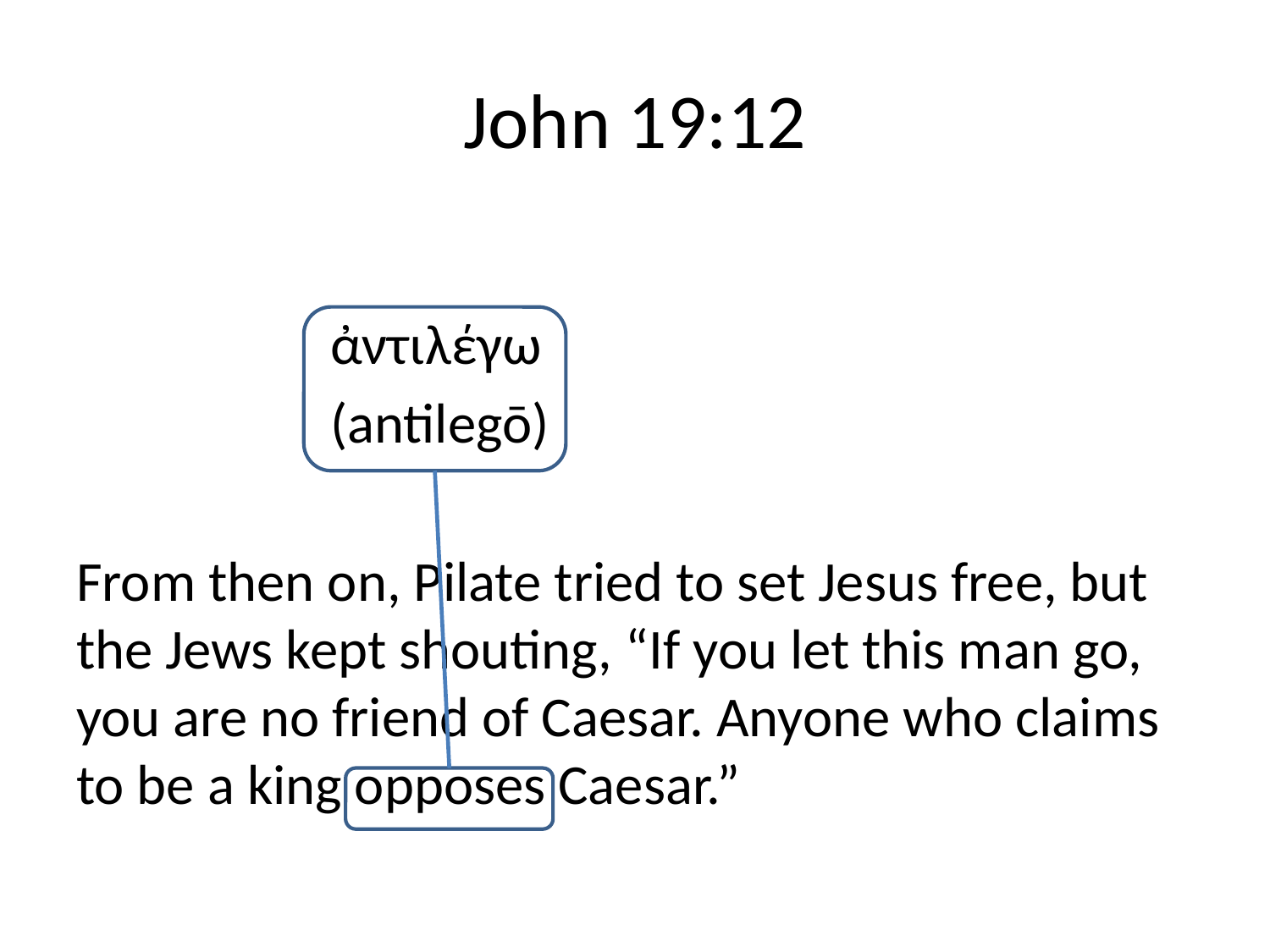

# John 19:12

		ἀντιλέγω
		(antilegō)

From then on, Pilate tried to set Jesus free, but the Jews kept shouting, “If you let this man go, you are no friend of Caesar. Anyone who claims to be a king opposes Caesar.”